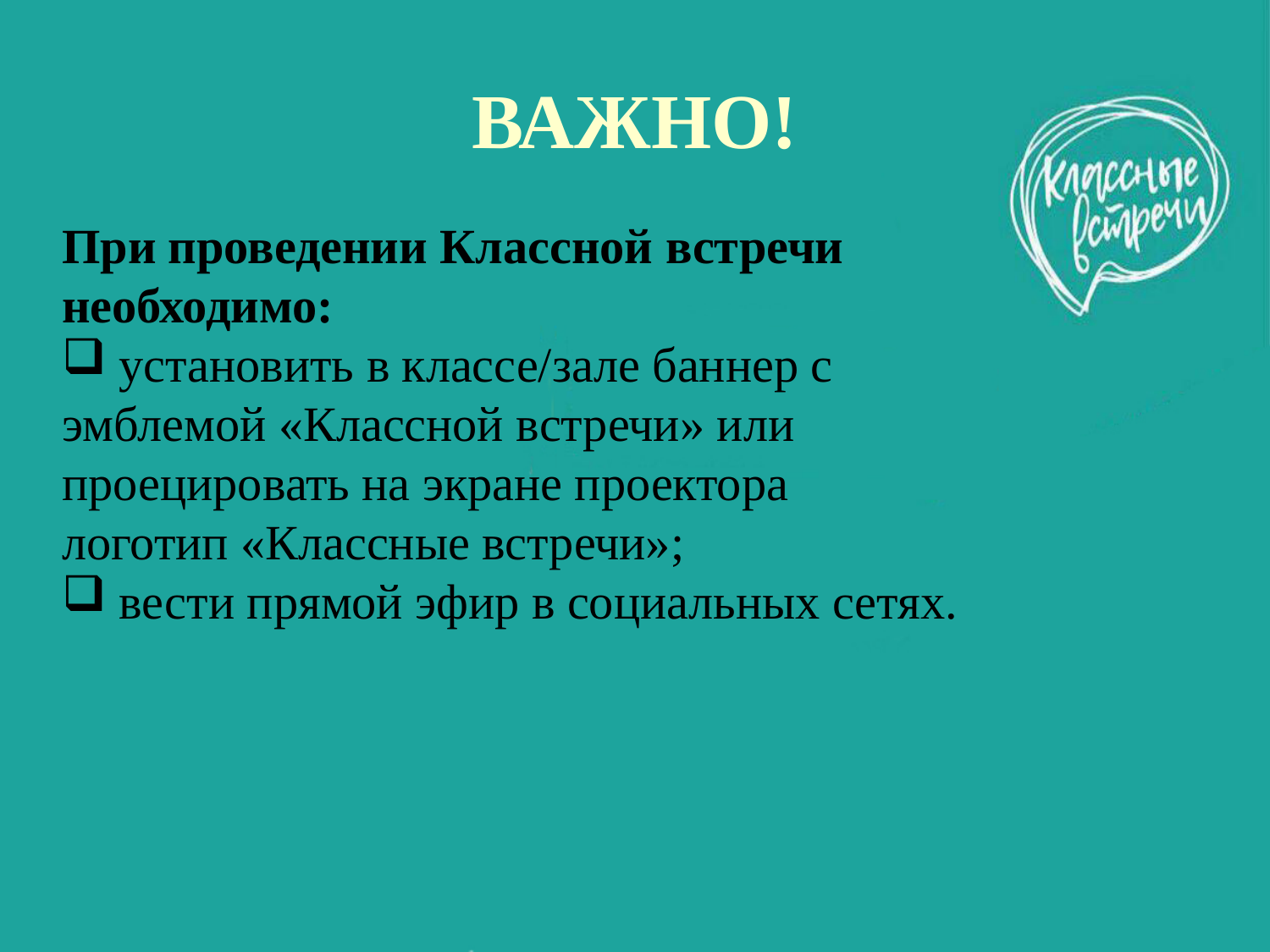

# ВАЖНО!
При проведении Классной встречи необходимо:
 установить в классе/зале баннер с эмблемой «Классной встречи» или проецировать на экране проектора логотип «Классные встречи»;
 вести прямой эфир в социальных сетях.